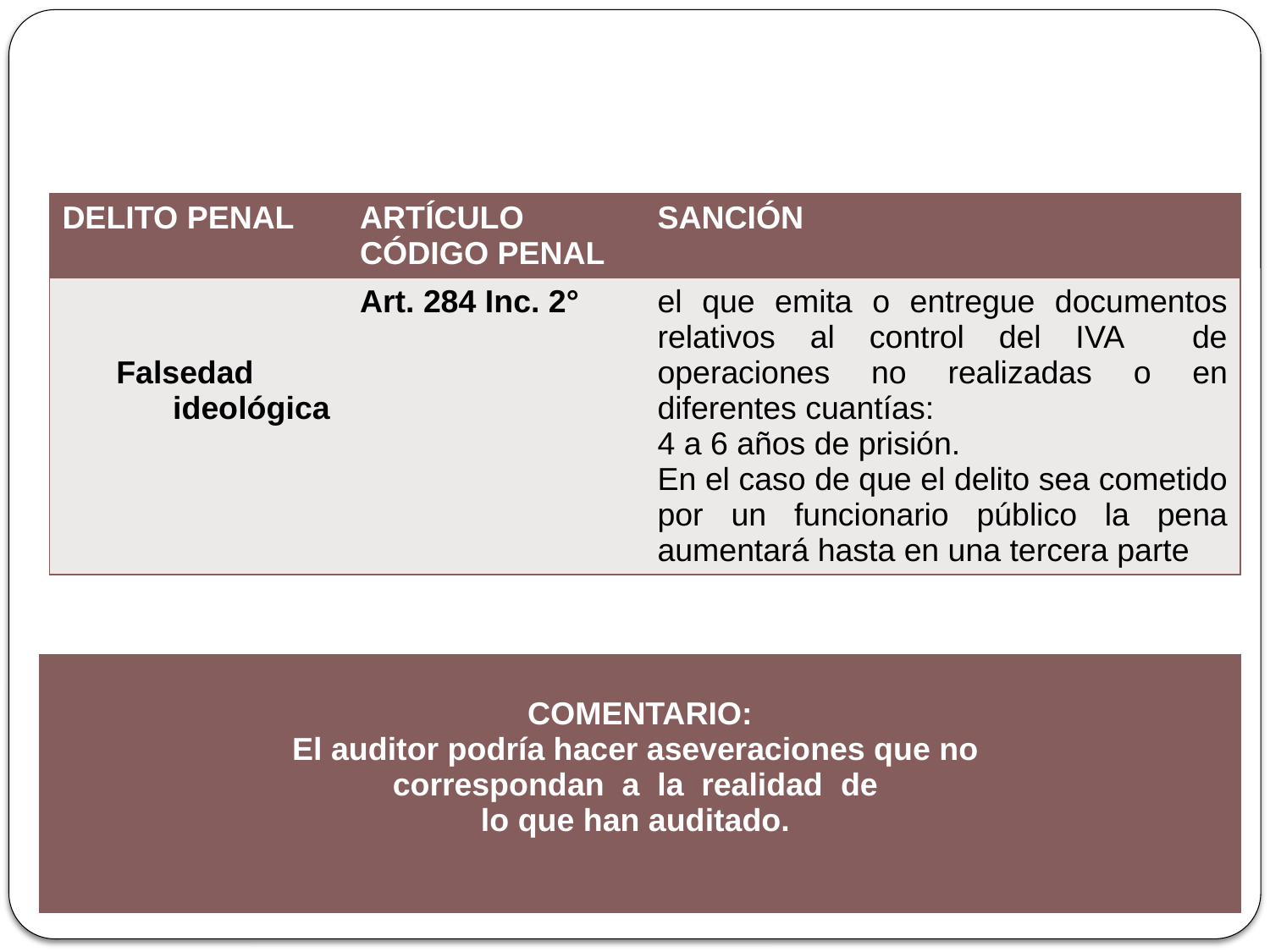

| DELITO PENAL | ARTÍCULO CÓDIGO PENAL | SANCIÓN |
| --- | --- | --- |
| Falsedad ideológica | Art. 284 Inc. 2° | el que emita o entregue documentos relativos al control del IVA de operaciones no realizadas o en diferentes cuantías: 4 a 6 años de prisión. En el caso de que el delito sea cometido por un funcionario público la pena aumentará hasta en una tercera parte |
| COMENTARIO: El auditor podría hacer aseveraciones que no correspondan a la realidad de lo que han auditado. |
| --- |